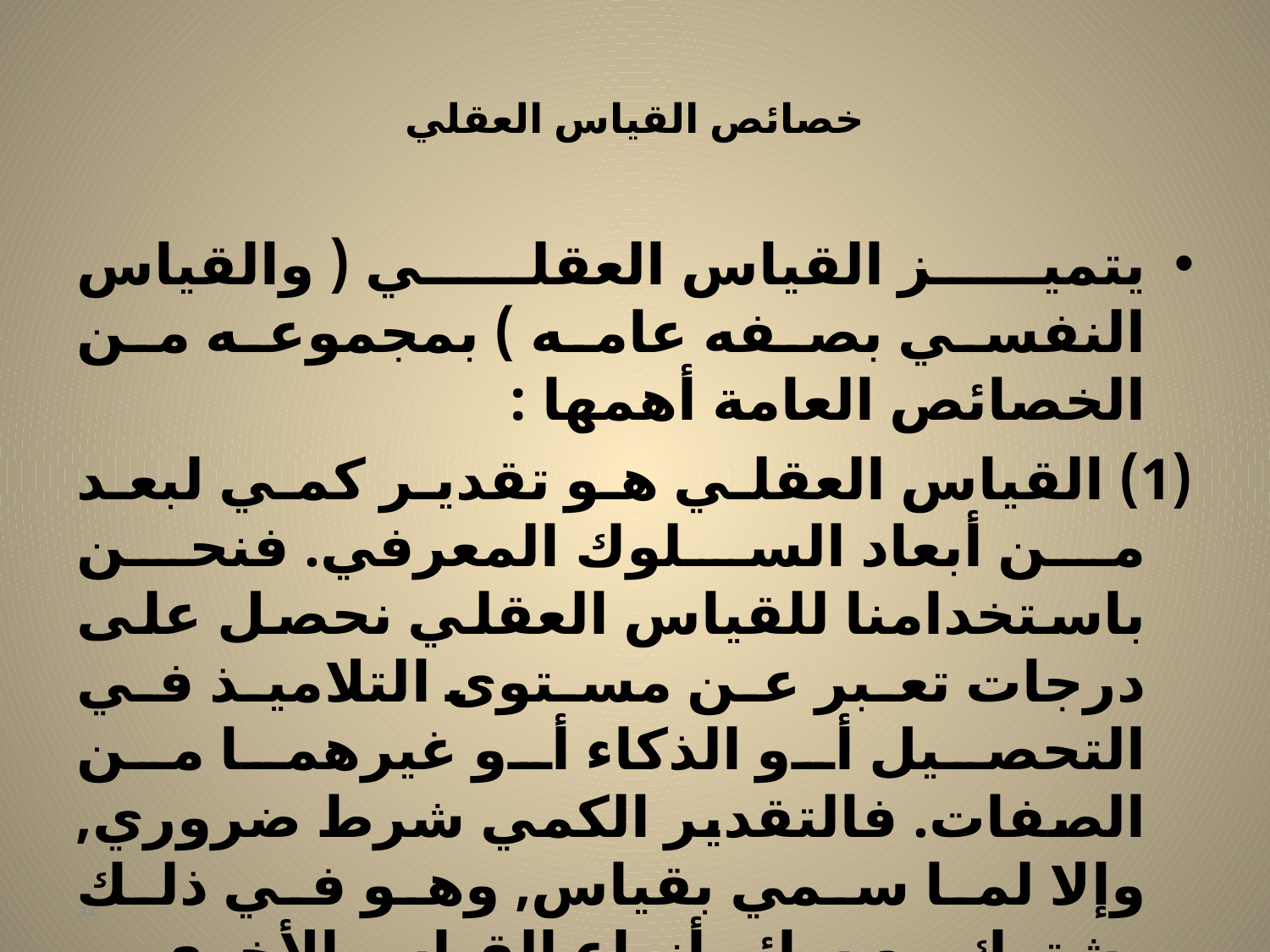

# خصائص القياس العقلي
يتميز القياس العقلي ( والقياس النفسي بصفه عامه ) بمجموعه من الخصائص العامة أهمها :
(1) القياس العقلي هو تقدير كمي لبعد من أبعاد السلوك المعرفي. فنحن باستخدامنا للقياس العقلي نحصل على درجات تعبر عن مستوى التلاميذ في التحصيل أو الذكاء أو غيرهما من الصفات. فالتقدير الكمي شرط ضروري, وإلا لما سمي بقياس, وهو في ذلك يشترك مع سائر أنواع القياس الأخرى.

32